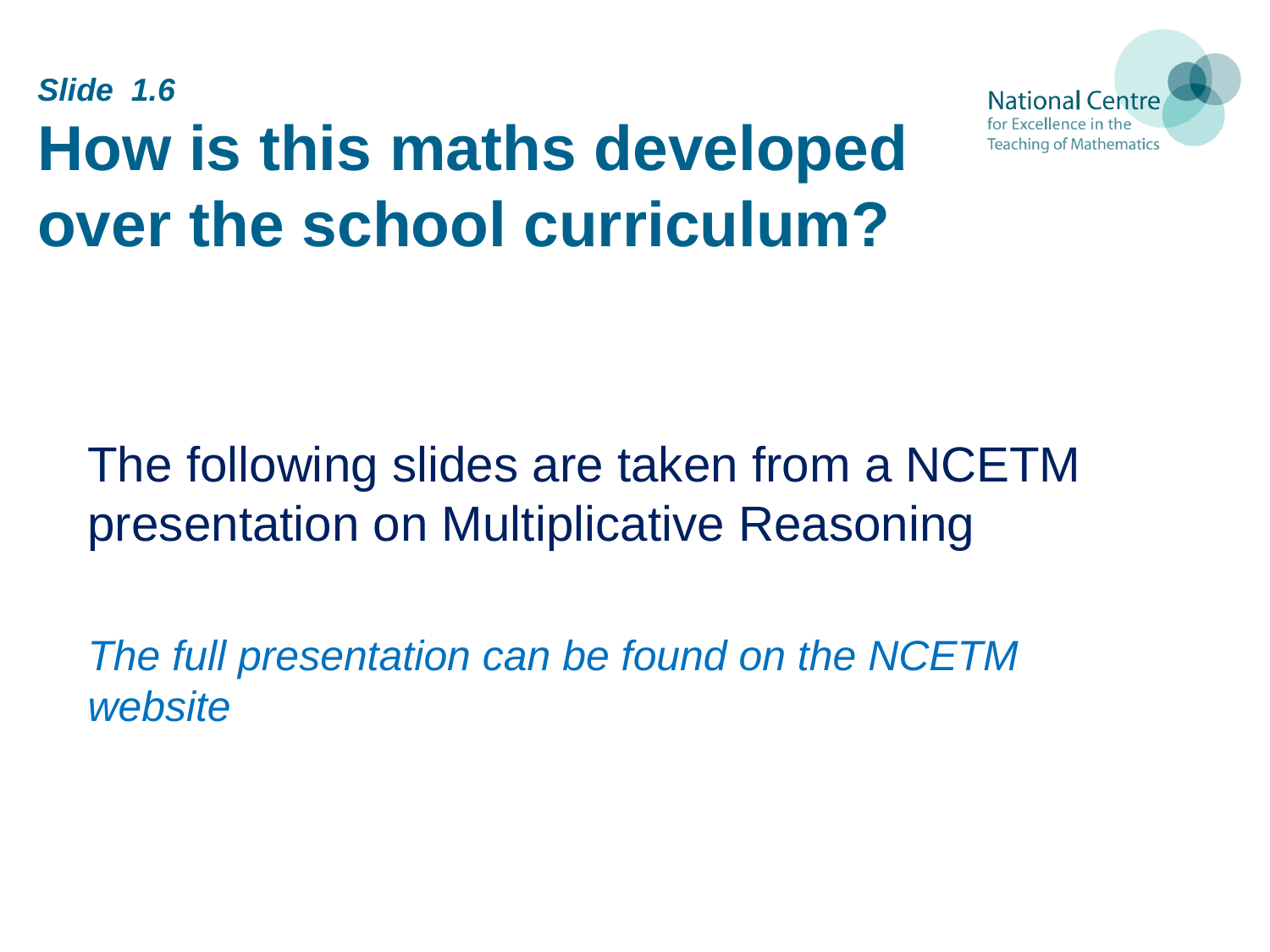

# Slide  1.6 How is this maths developed over the school curriculum?
The following slides are taken from a NCETM presentation on Multiplicative Reasoning

The full presentation can be found on the NCETM website